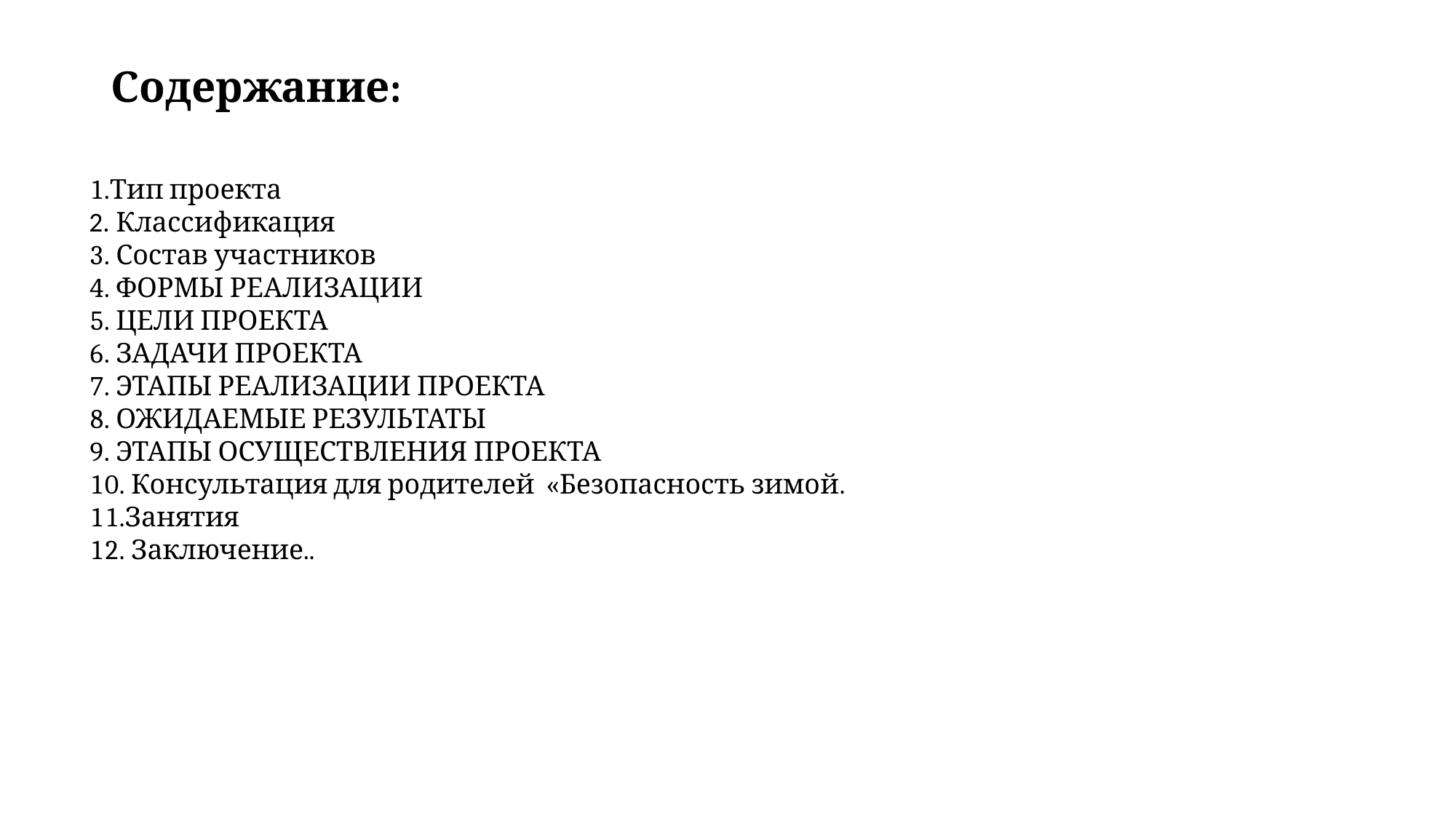

Содержание:
1.Тип проекта
2. Классификация
3. Состав участников
4. ФОРМЫ РЕАЛИЗАЦИИ
5. ЦЕЛИ ПРОЕКТА
6. ЗАДАЧИ ПРОЕКТА
7. ЭТАПЫ РЕАЛИЗАЦИИ ПРОЕКТА
8. ОЖИДАЕМЫЕ РЕЗУЛЬТАТЫ
9. ЭТАПЫ ОСУЩЕСТВЛЕНИЯ ПРОЕКТА
10. Консультация для родителей  «Безопасность зимой.
11.Занятия
12. Заключение..